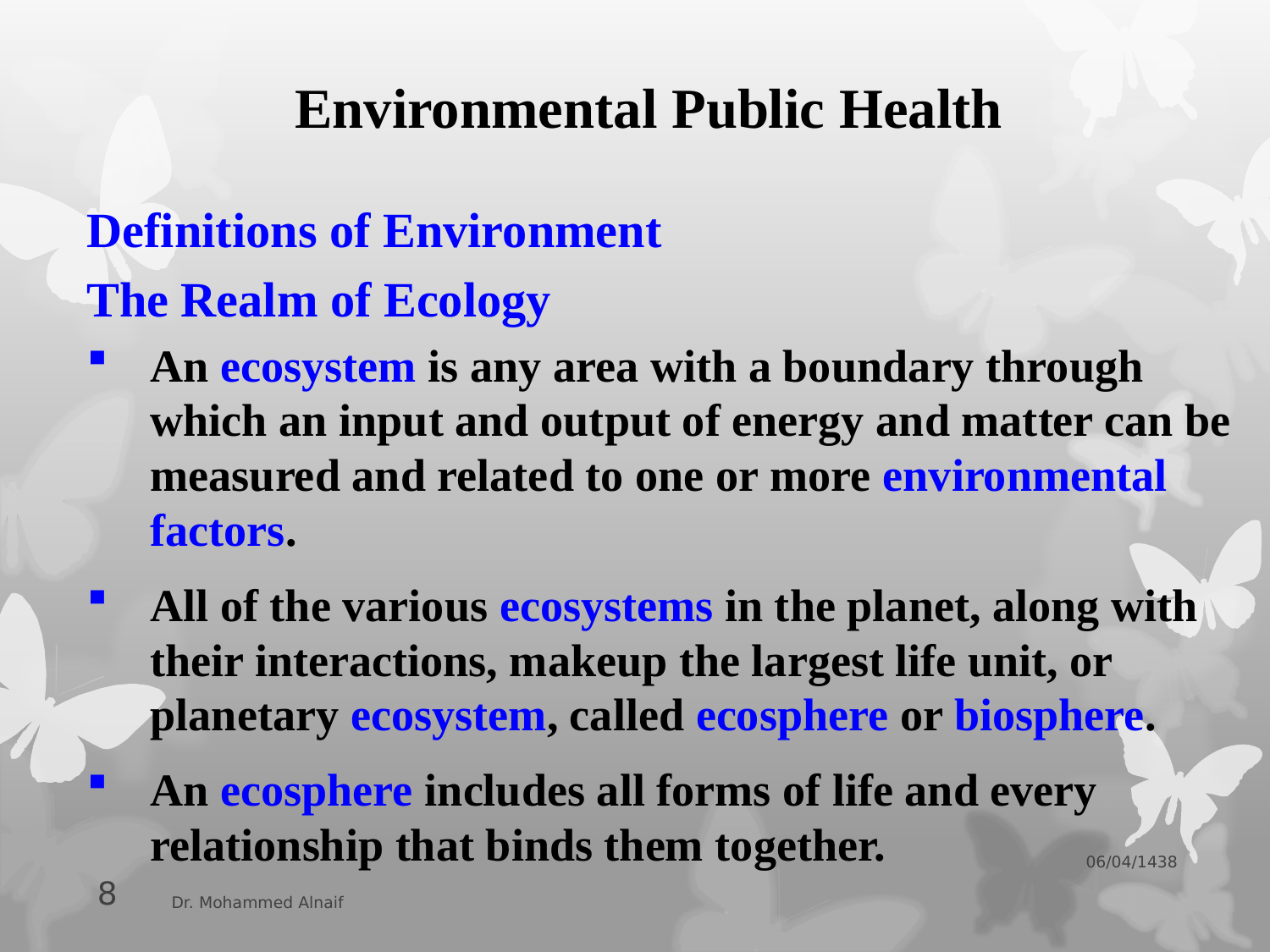

# Environmental Public Health
Definitions of Environment
The Realm of Ecology
An ecosystem is any area with a boundary through which an input and output of energy and matter can be measured and related to one or more environmental factors.
All of the various ecosystems in the planet, along with their interactions, makeup the largest life unit, or planetary ecosystem, called ecosphere or biosphere.
An ecosphere includes all forms of life and every relationship that binds them together.
06/04/1438
8
Dr. Mohammed Alnaif